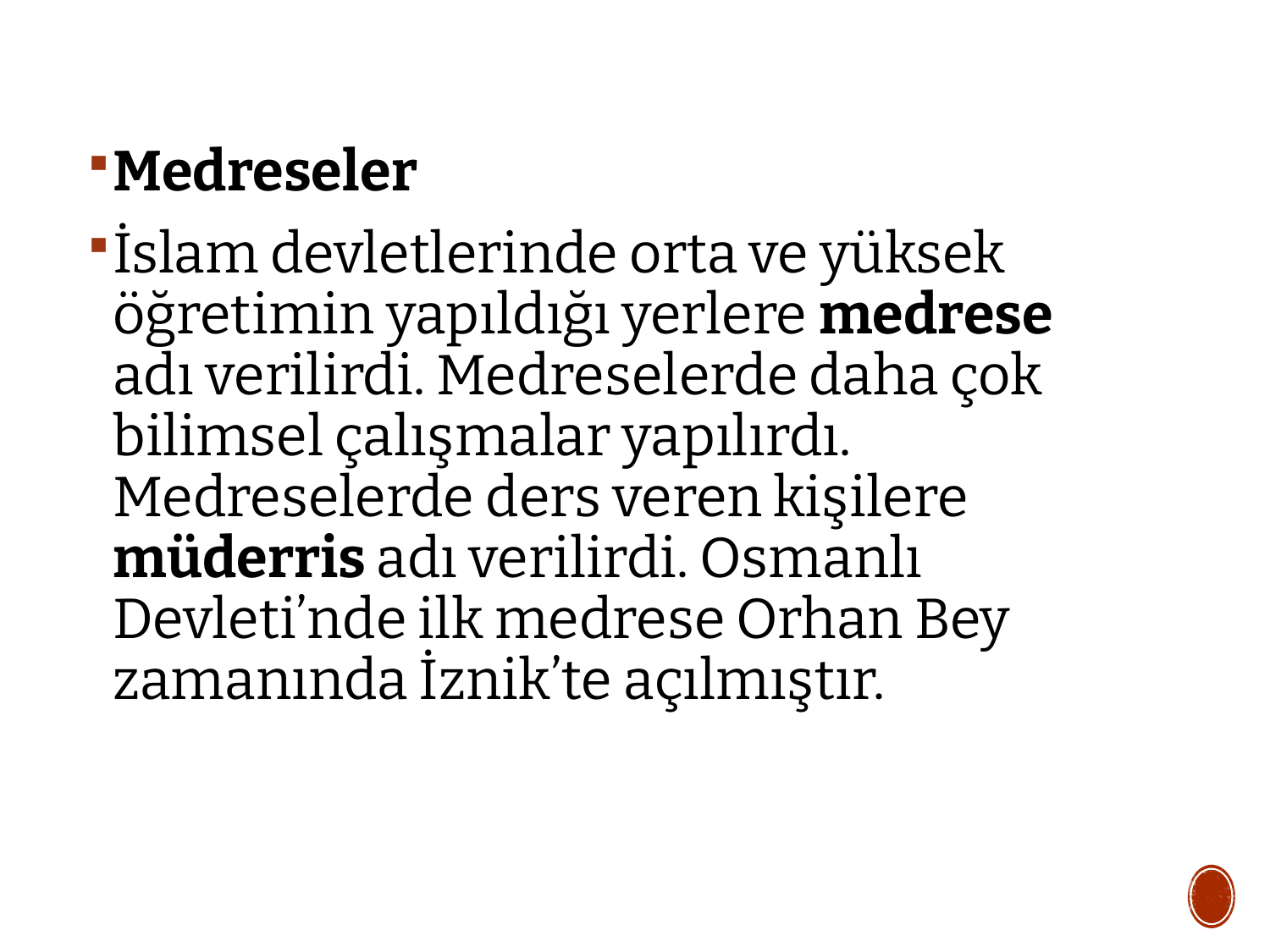

Medreseler
İslam devletlerinde orta ve yüksek öğretimin yapıldığı yerlere medrese adı verilirdi. Medreselerde daha çok bilimsel çalışmalar yapılırdı. Medreselerde ders veren kişilere müderris adı verilirdi. Osmanlı Devleti’nde ilk medrese Orhan Bey zamanında İznik’te açılmıştır.